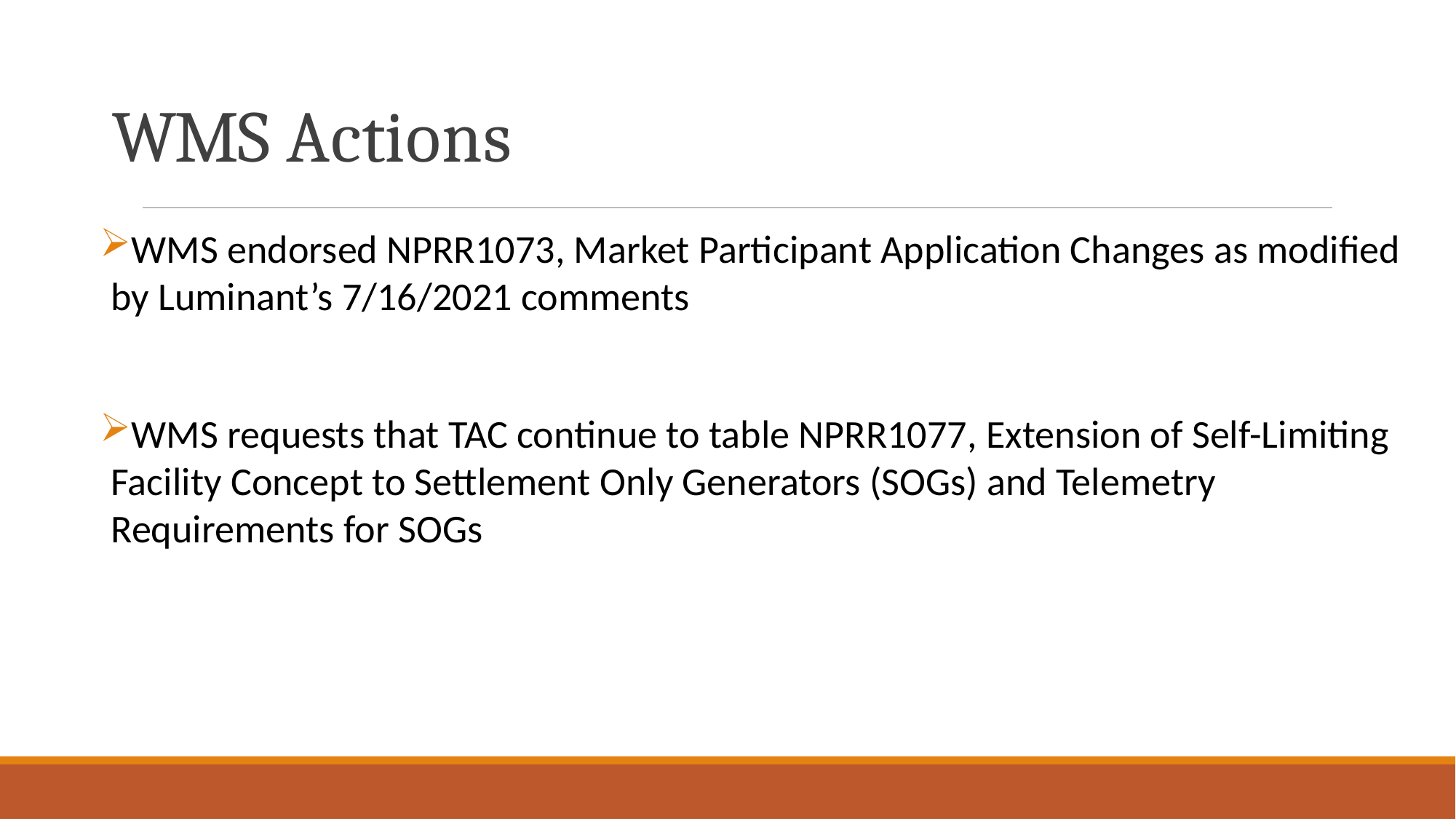

# WMS Actions
WMS endorsed NPRR1073, Market Participant Application Changes as modified by Luminant’s 7/16/2021 comments

WMS requests that TAC continue to table NPRR1077, Extension of Self-Limiting Facility Concept to Settlement Only Generators (SOGs) and Telemetry Requirements for SOGs